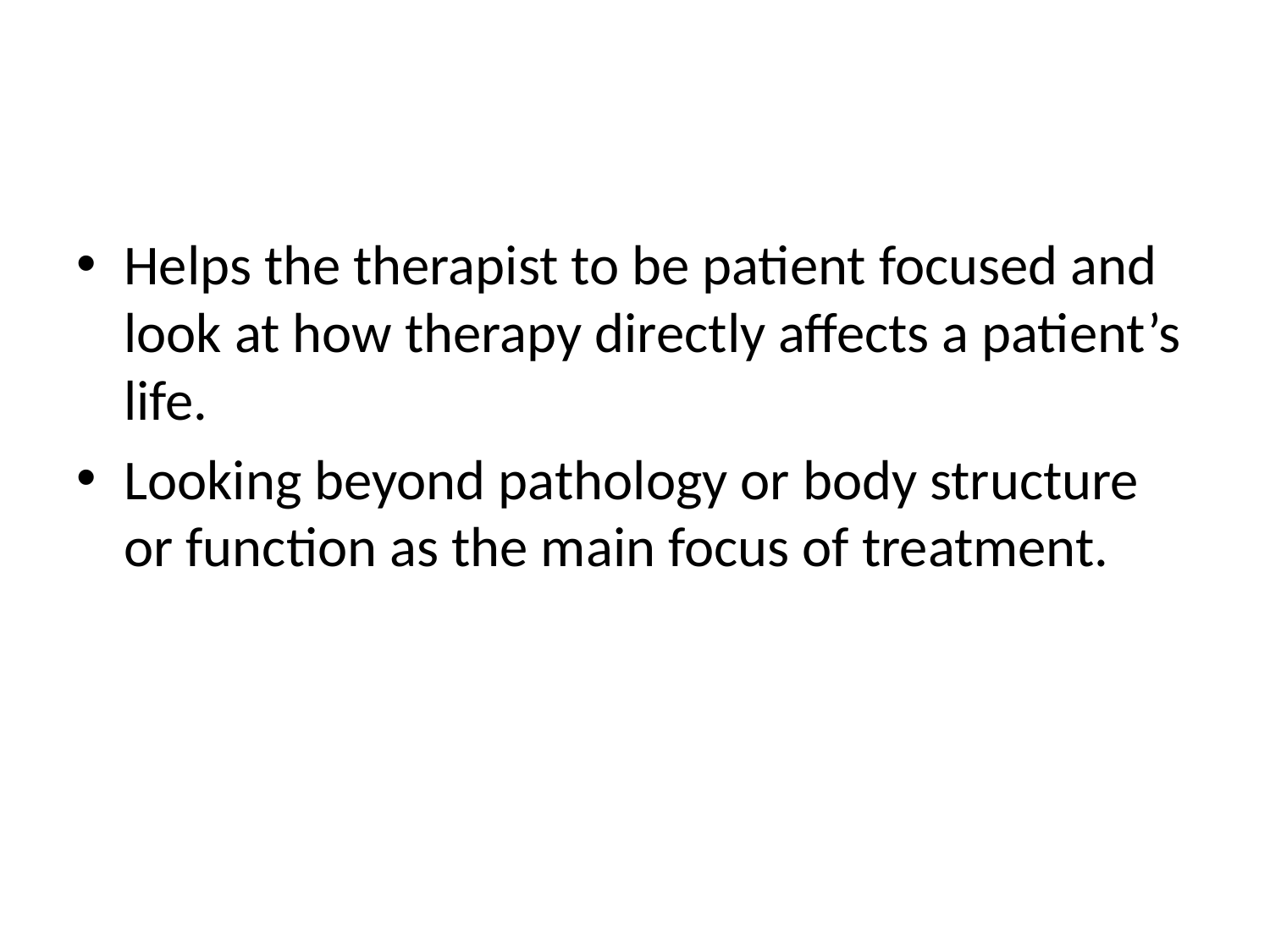

#
Helps the therapist to be patient focused and look at how therapy directly affects a patient’s life.
Looking beyond pathology or body structure or function as the main focus of treatment.